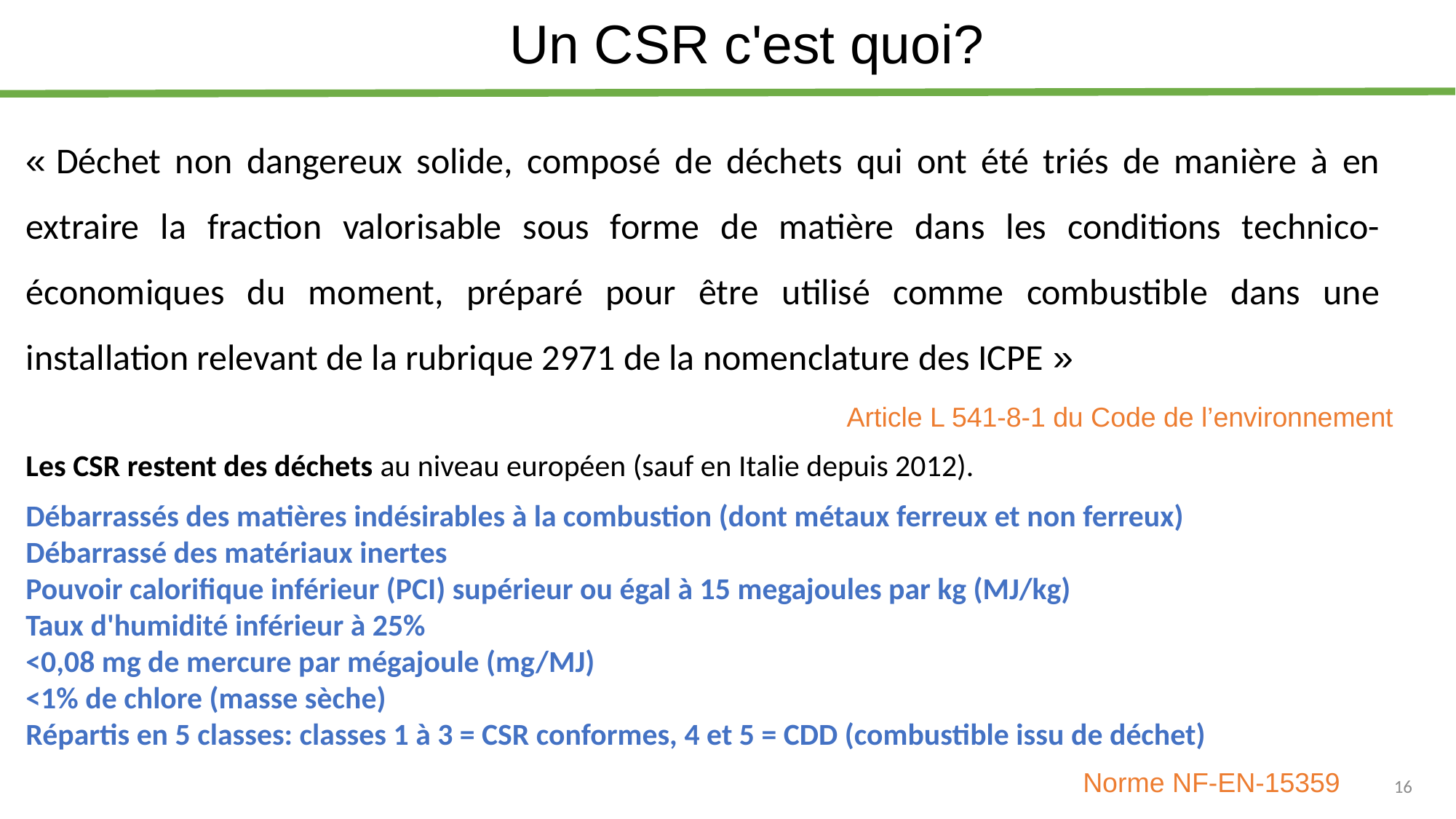

# Un CSR c'est quoi?
« Déchet non dangereux solide, composé de déchets qui ont été triés de manière à en extraire la fraction valorisable sous forme de matière dans les conditions technico-économiques du moment, préparé pour être utilisé comme combustible dans une installation relevant de la rubrique 2971 de la nomenclature des ICPE »
Article L 541-8-1 du Code de l’environnement
Les CSR restent des déchets au niveau européen (sauf en Italie depuis 2012).
Débarrassés des matières indésirables à la combustion (dont métaux ferreux et non ferreux)
Débarrassé des matériaux inertes
Pouvoir calorifique inférieur (PCI) supérieur ou égal à 15 megajoules par kg (MJ/kg)
Taux d'humidité inférieur à 25%
<0,08 mg de mercure par mégajoule (mg/MJ)
<1% de chlore (masse sèche)
Répartis en 5 classes: classes 1 à 3 = CSR conformes, 4 et 5 = CDD (combustible issu de déchet)
Norme NF-EN-15359
16